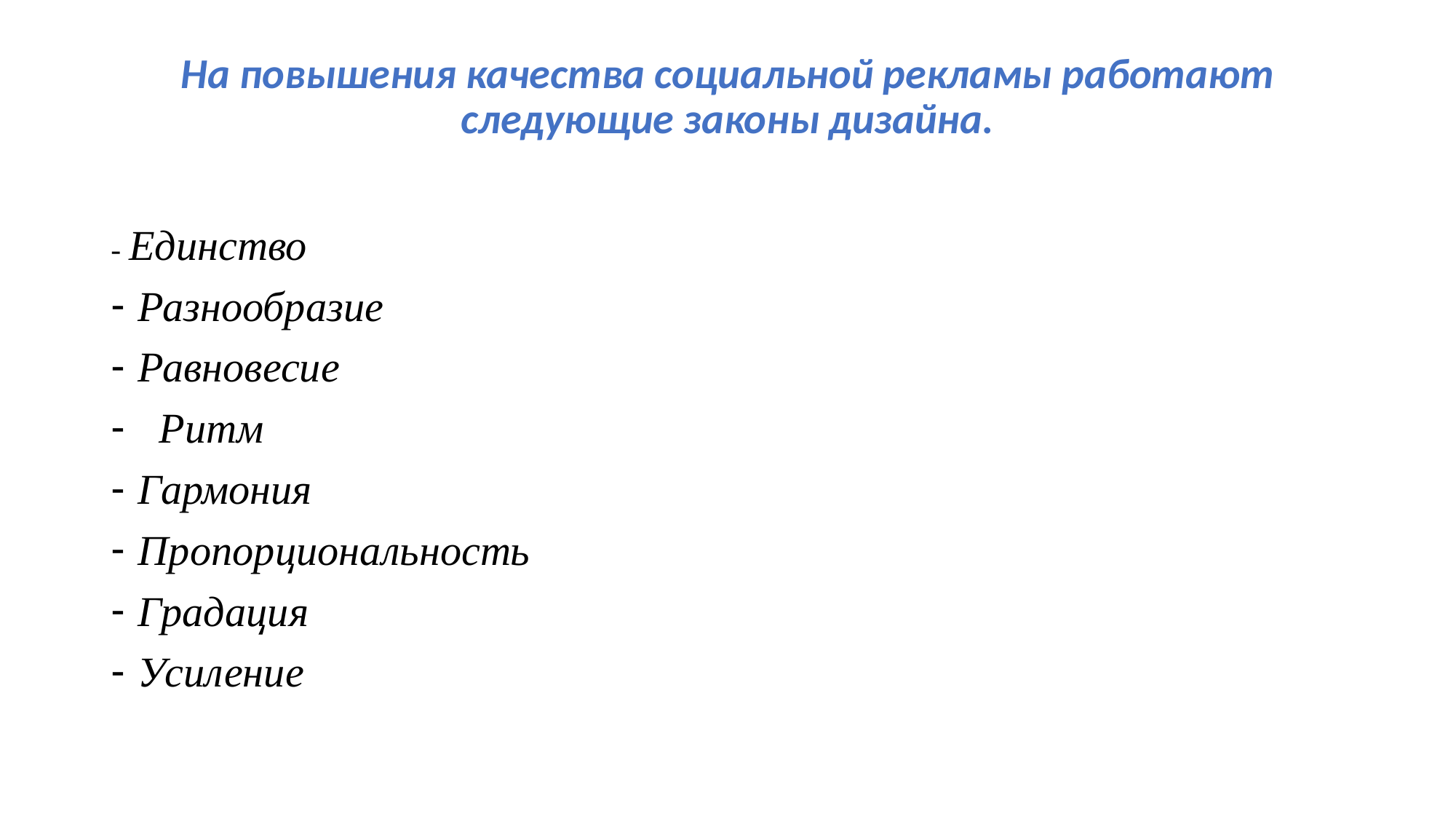

# На повышения качества социальной рекламы работают следующие законы дизайна.
- Единство
Разнообразие
Равновесие
  Ритм
Гармония
Пропорциональность
Градация
Усиление